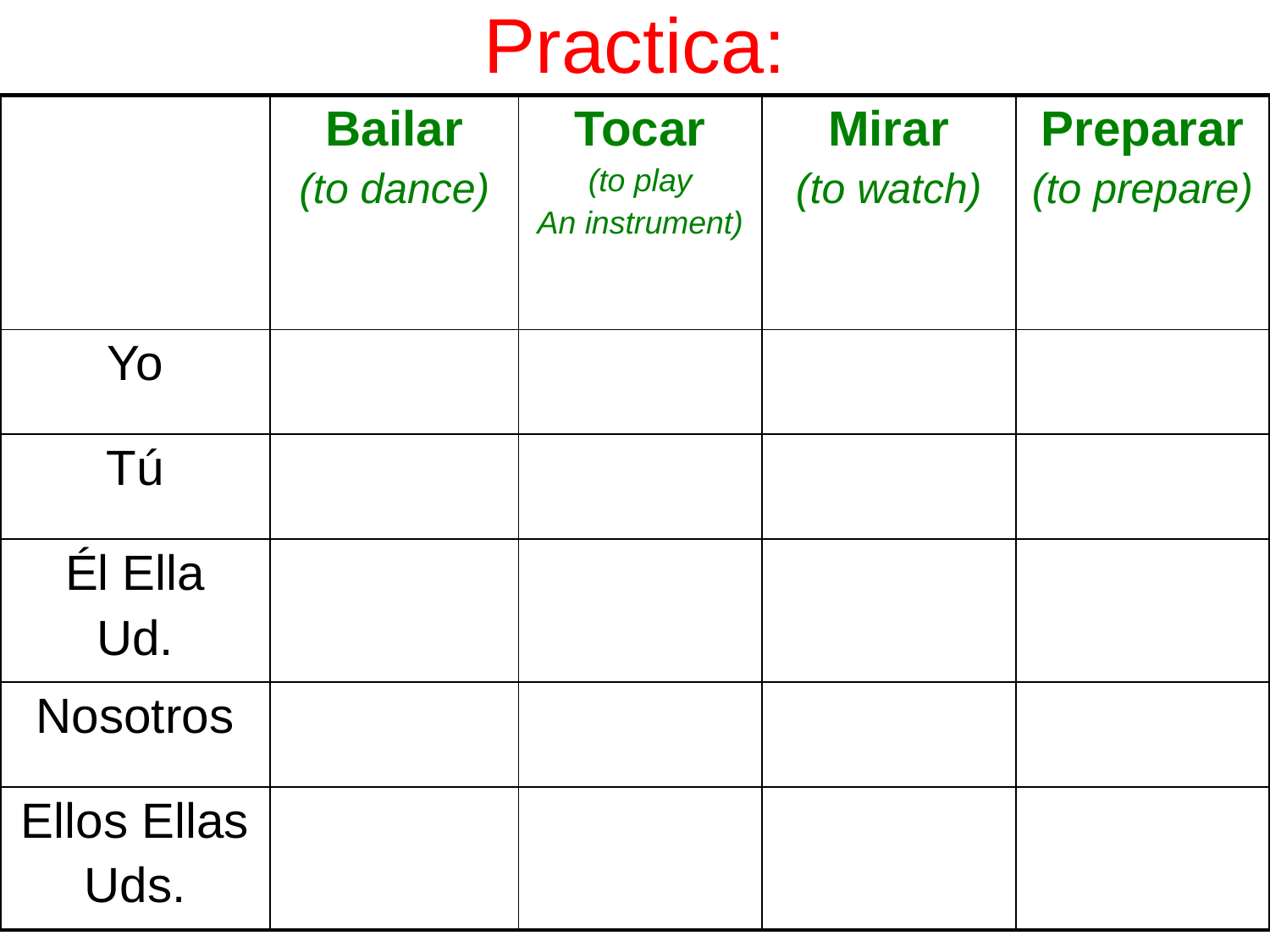

Practica:
|  | Bailar (to dance) | Tocar (to play An instrument) | Mirar (to watch) | Preparar (to prepare) |
| --- | --- | --- | --- | --- |
| Yo |  |  |  |  |
| Tú |  |  |  |  |
| Él Ella Ud. |  |  |  |  |
| Nosotros |  |  |  |  |
| Ellos Ellas Uds. |  |  |  |  |